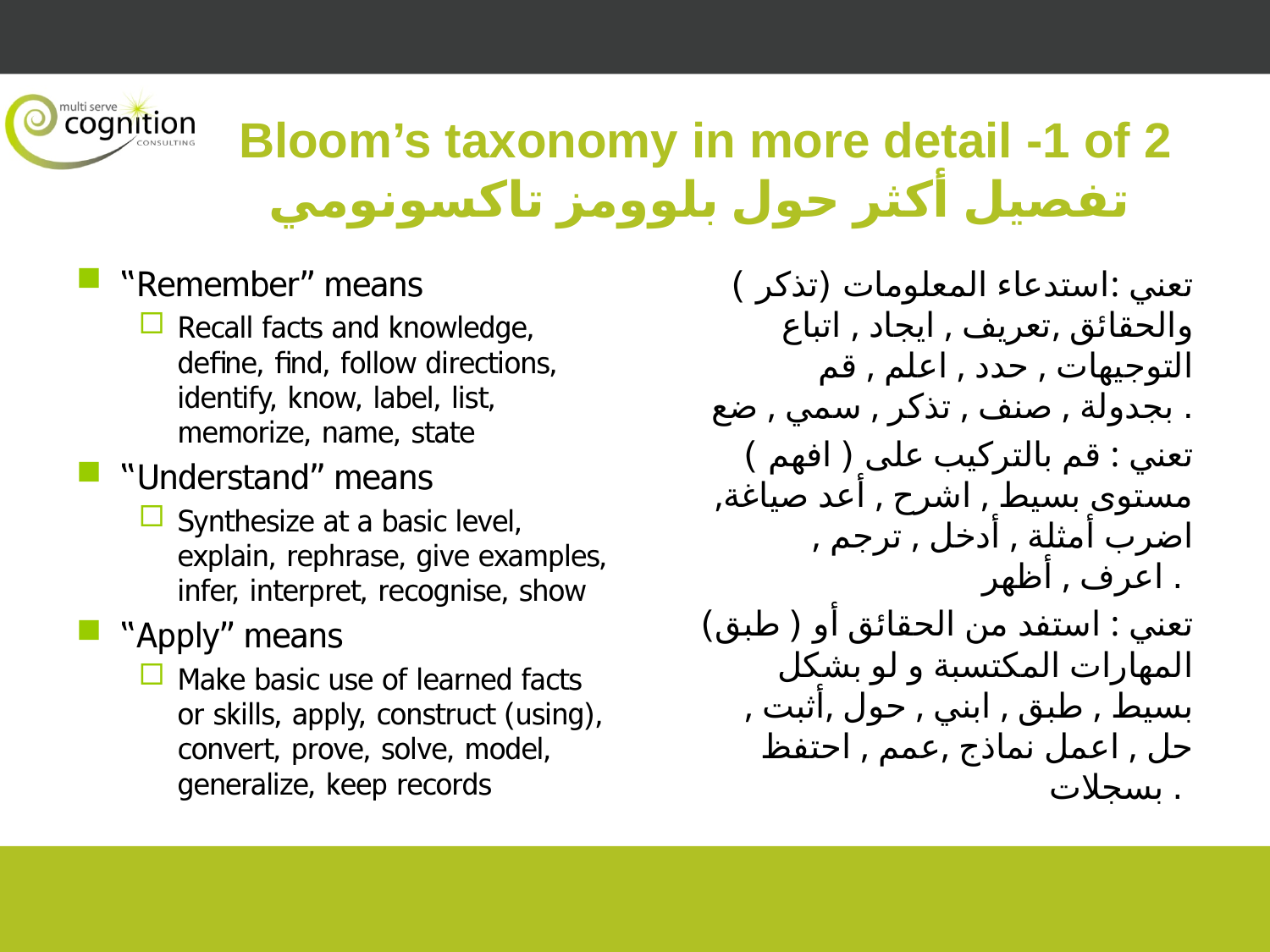

# Bloom’s taxonomy in more detail -1 of 2 تفصيل أكثر حول بلوومز تاكسونومي
“Remember” means
Recall facts and knowledge, define, find, follow directions, identify, know, label, list, memorize, name, state
“Understand” means
Synthesize at a basic level, explain, rephrase, give examples, infer, interpret, recognise, show
“Apply” means
Make basic use of learned facts or skills, apply, construct (using), convert, prove, solve, model, generalize, keep records

( تذكر) تعني :استدعاء المعلومات والحقائق ,تعريف , ايجاد , اتباع التوجيهات , حدد , اعلم , قم بجدولة , صنف , تذكر , سمي , ضع .
( افهم ) تعني : قم بالتركيب على مستوى بسيط , اشرح , أعد صياغة, اضرب أمثلة , أدخل , ترجم , اعرف , أظهر .
(طبق ) تعني : استفد من الحقائق أو المهارات المكتسبة و لو بشكل بسيط , طبق , ابني , حول ,أثبت , حل , اعمل نماذج ,عمم , احتفظ بسجلات .